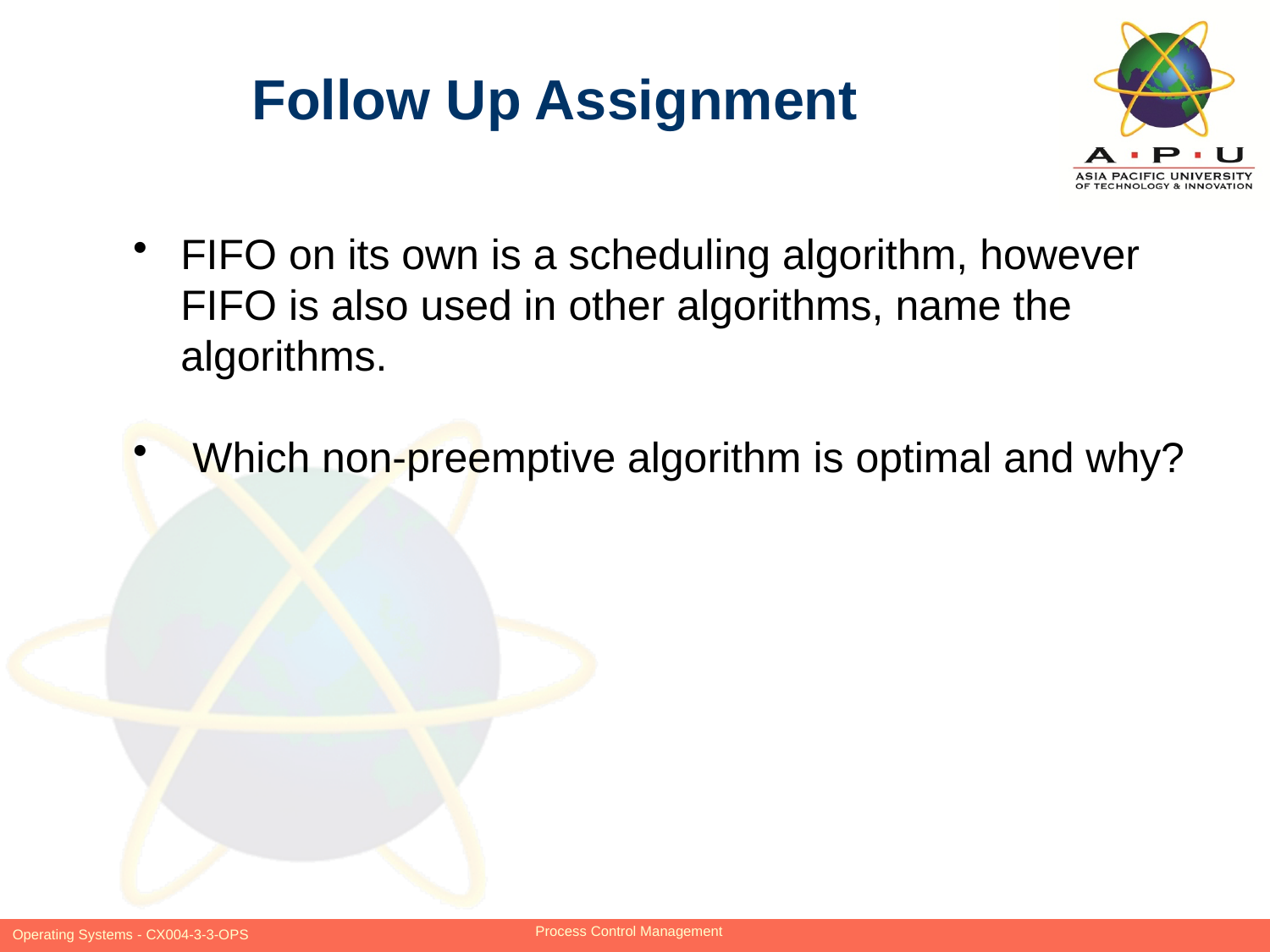

Follow Up Assignment

FIFO on its own is a scheduling algorithm, however FIFO is also used in other algorithms, name the algorithms.

 Which non-preemptive algorithm is optimal and why?

Slide 15 of 18